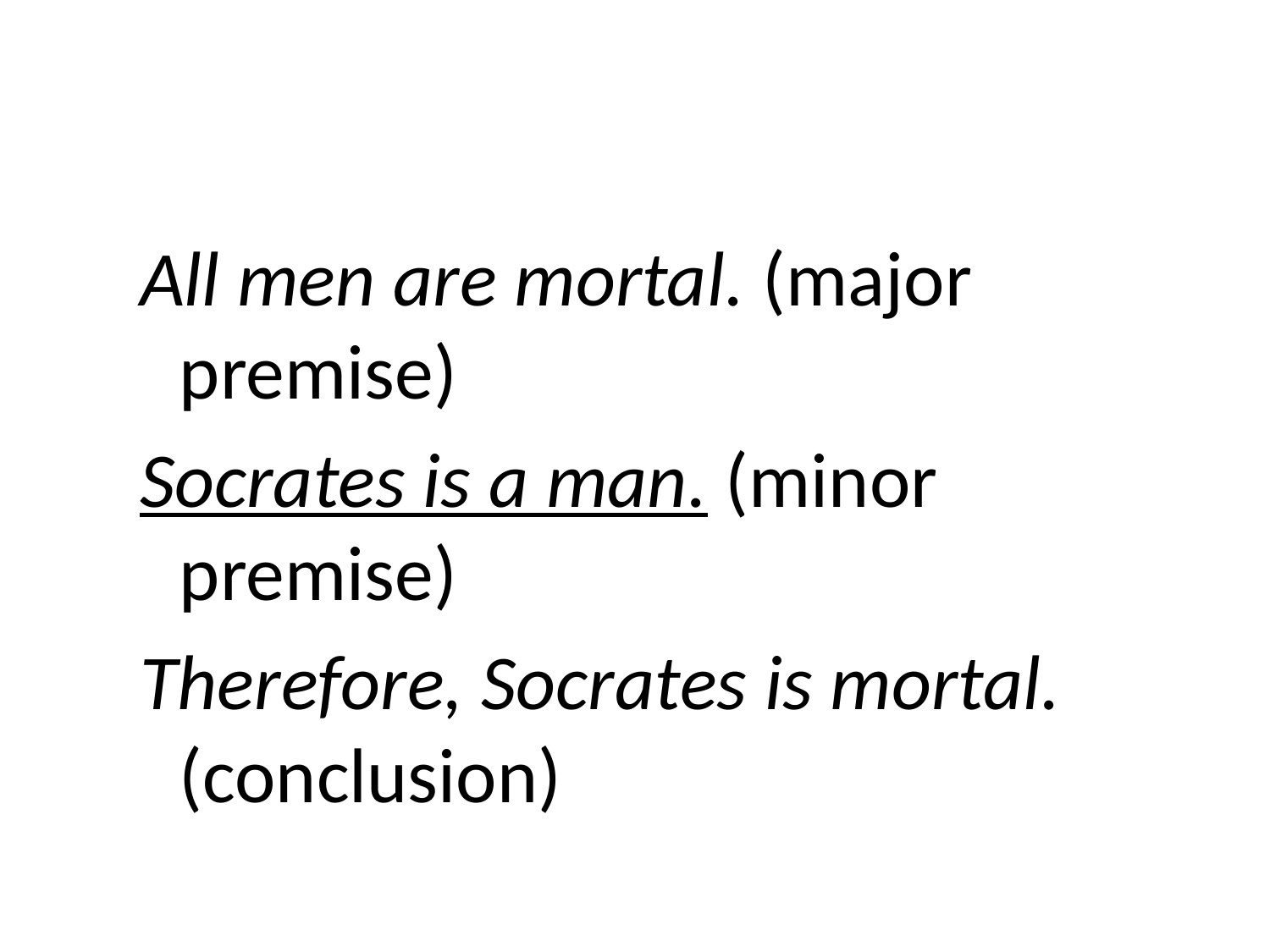

#
All men are mortal. (major premise)
Socrates is a man. (minor premise)
Therefore, Socrates is mortal. (conclusion)